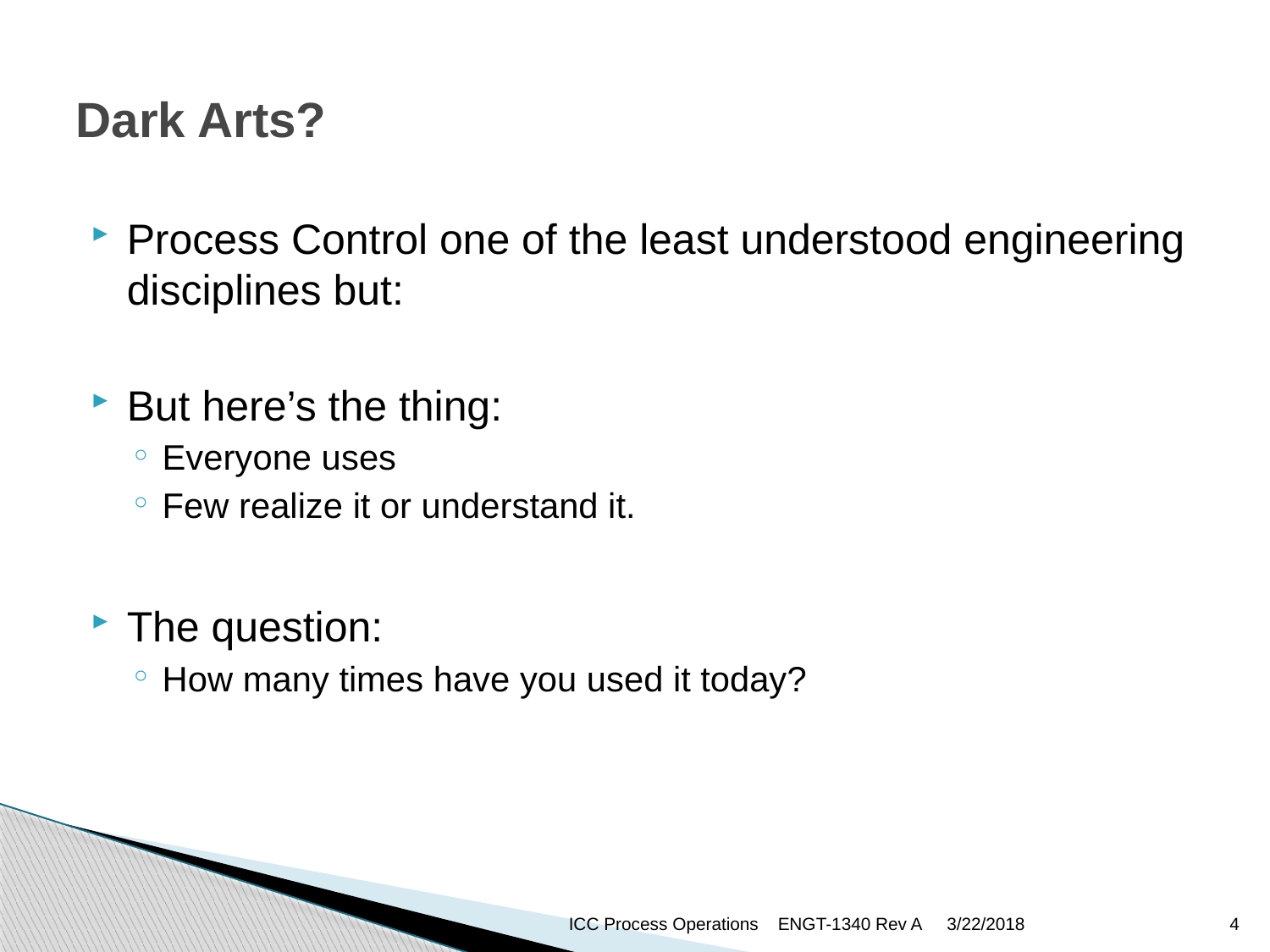

# Dark Arts?
Process Control one of the least understood engineering disciplines but:

But here’s the thing:
Everyone uses
Few realize it or understand it.

The question:
How many times have you used it today?

ICC Process Operations    ENGT-1340 Rev A
3/22/2018
4